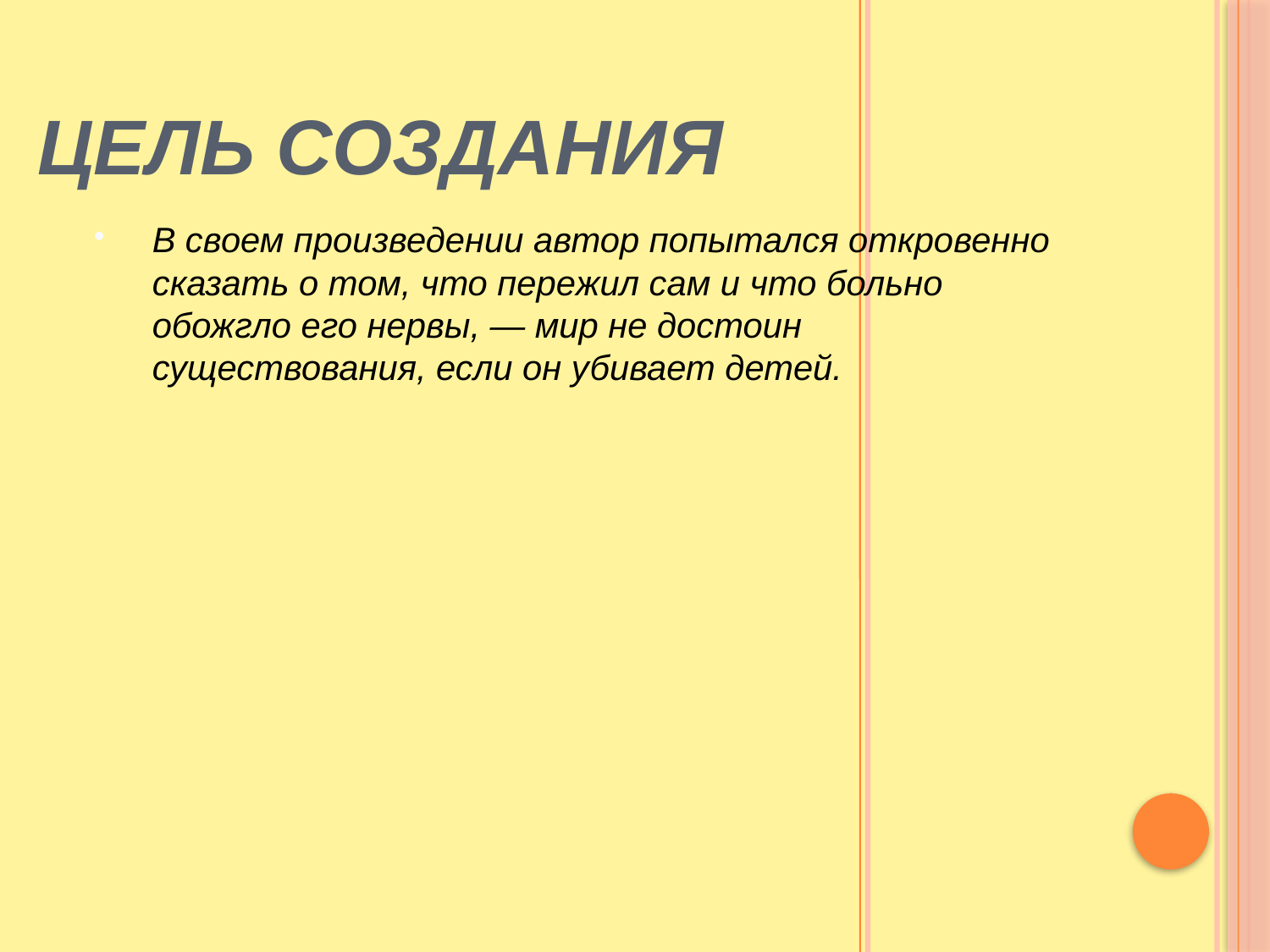

# Цель создания
В своем произведении автор попытался откровенно сказать о том, что пережил сам и что больно обожгло его нервы, — мир не достоин существования, если он убивает детей.